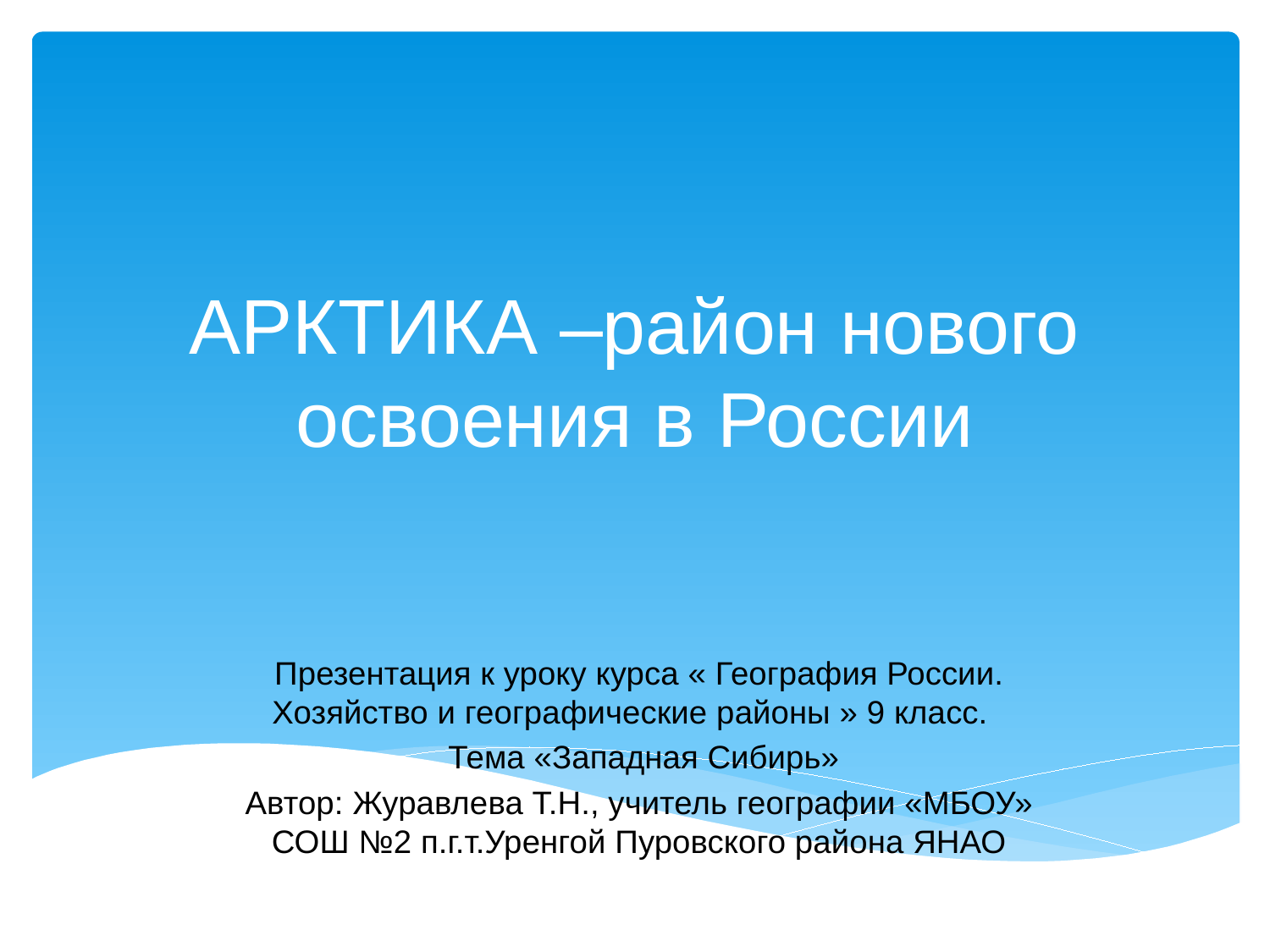

# АРКТИКА –район нового освоения в России
Презентация к уроку курса « География России. Хозяйство и географические районы » 9 класс.
 Тема «Западная Сибирь»
Автор: Журавлева Т.Н., учитель географии «МБОУ» СОШ №2 п.г.т.Уренгой Пуровского района ЯНАО